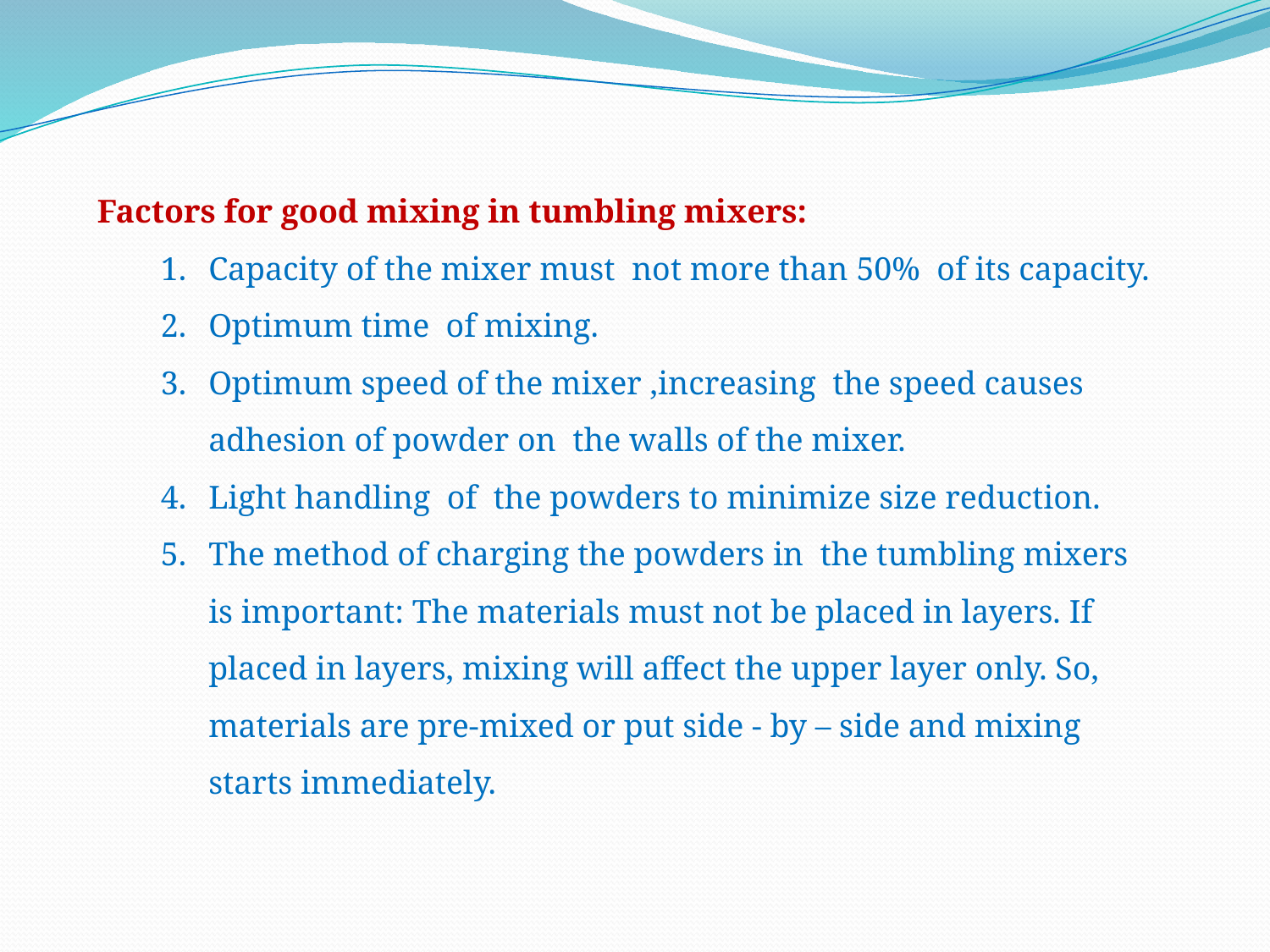

Factors for good mixing in tumbling mixers:
Capacity of the mixer must  not more than 50%  of its capacity.
Optimum time  of mixing.
Optimum speed of the mixer ,increasing  the speed causes adhesion of powder on  the walls of the mixer.
Light handling  of  the powders to minimize size reduction.
The method of charging the powders in  the tumbling mixers is important: The materials must not be placed in layers. If placed in layers, mixing will affect the upper layer only. So, materials are pre-mixed or put side - by – side and mixing starts immediately.